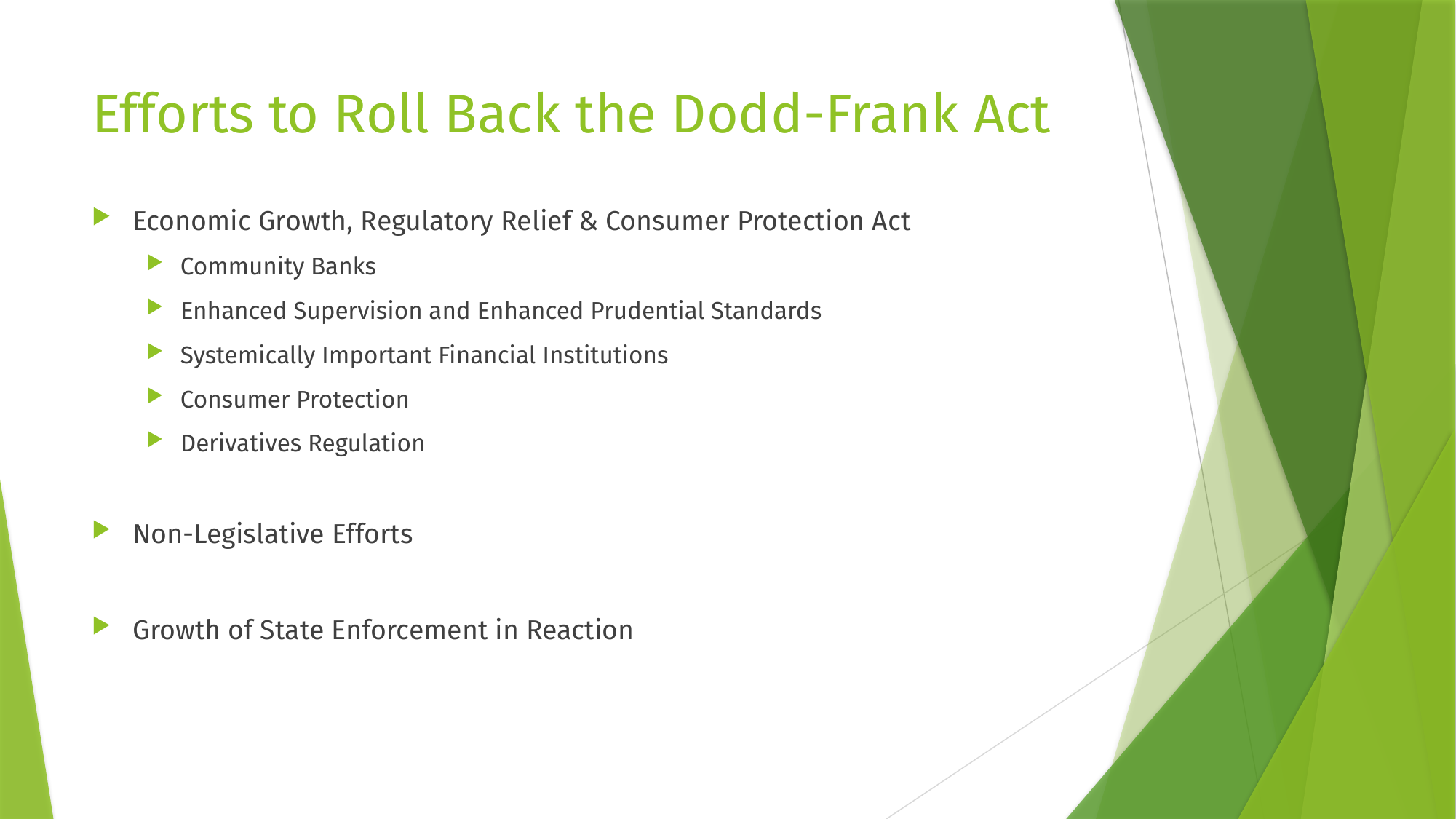

# Efforts to Roll Back the Dodd-Frank Act
Economic Growth, Regulatory Relief & Consumer Protection Act
Community Banks
Enhanced Supervision and Enhanced Prudential Standards
Systemically Important Financial Institutions
Consumer Protection
Derivatives Regulation

Non-Legislative Efforts

Growth of State Enforcement in Reaction